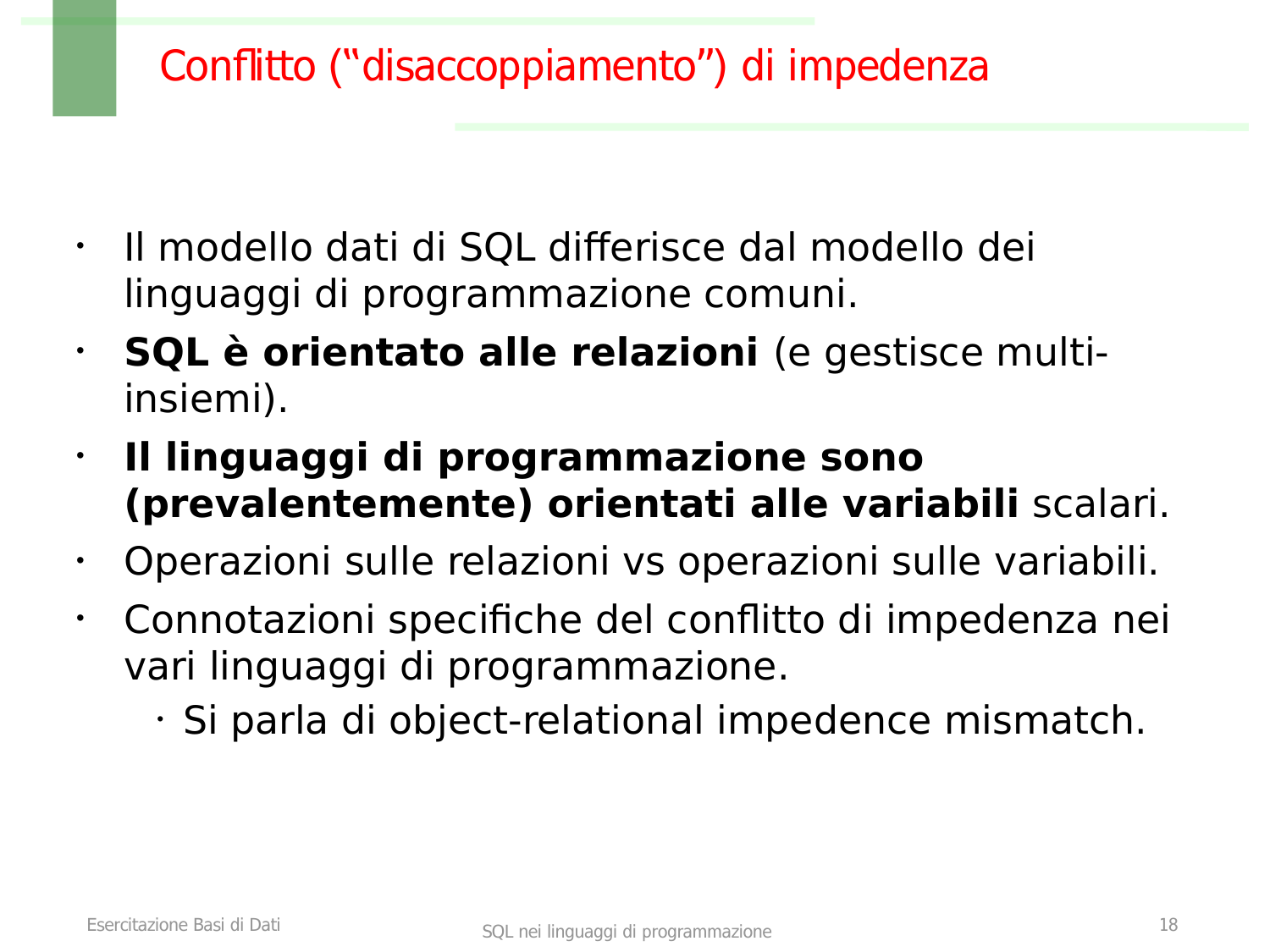

# Conflitto (“disaccoppiamento”) di impedenza
Il modello dati di SQL differisce dal modello dei linguaggi di programmazione comuni.
SQL è orientato alle relazioni (e gestisce multi-insiemi).
Il linguaggi di programmazione sono (prevalentemente) orientati alle variabili scalari.
Operazioni sulle relazioni vs operazioni sulle variabili.
Connotazioni specifiche del conflitto di impedenza nei vari linguaggi di programmazione.
Si parla di object-relational impedence mismatch.

SQL nei linguaggi di programmazione